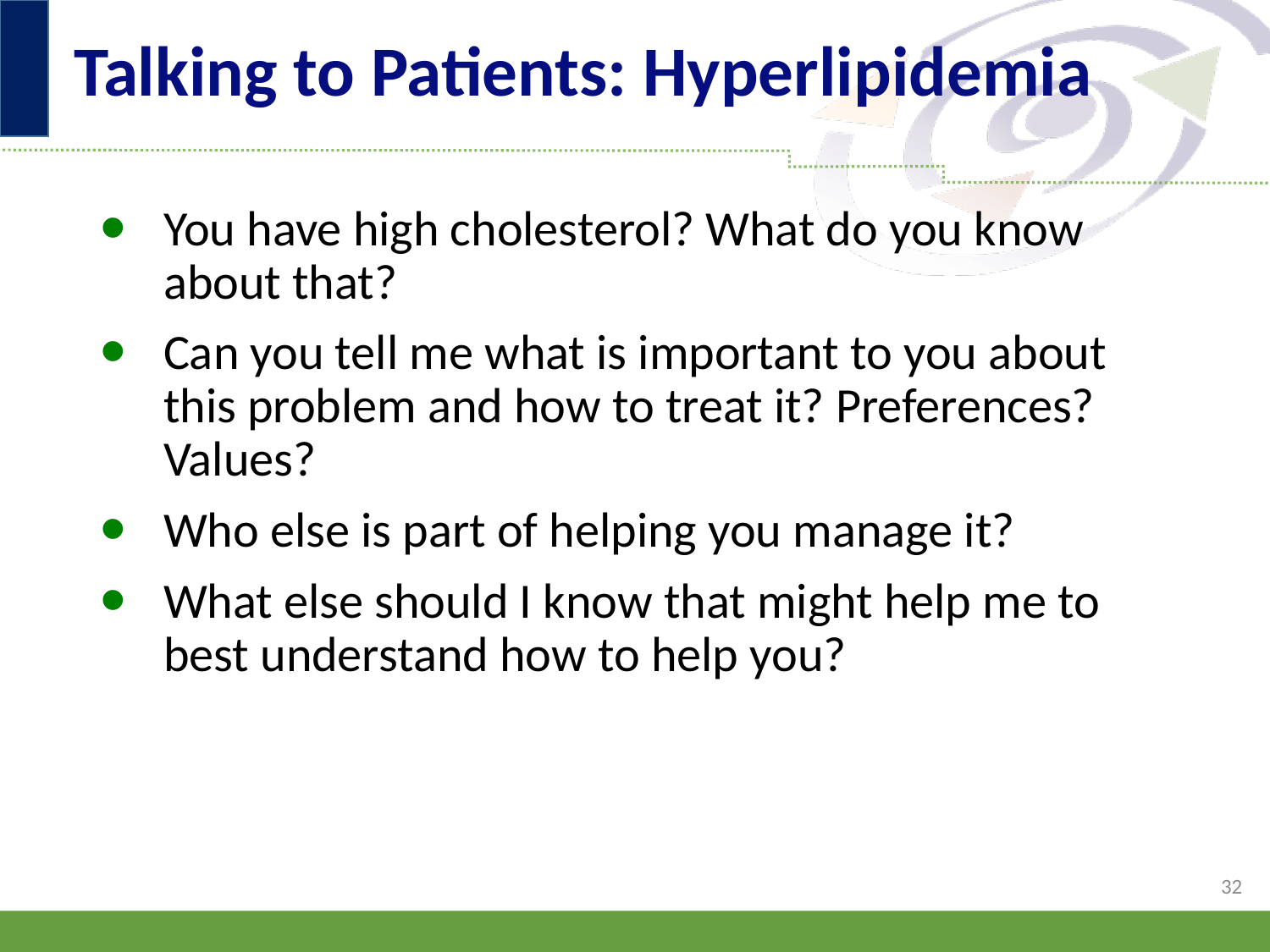

# Talking to Patients: Hyperlipidemia
You have high cholesterol? What do you know about that?
Can you tell me what is important to you about this problem and how to treat it? Preferences? Values?
Who else is part of helping you manage it?
What else should I know that might help me to best understand how to help you?
32